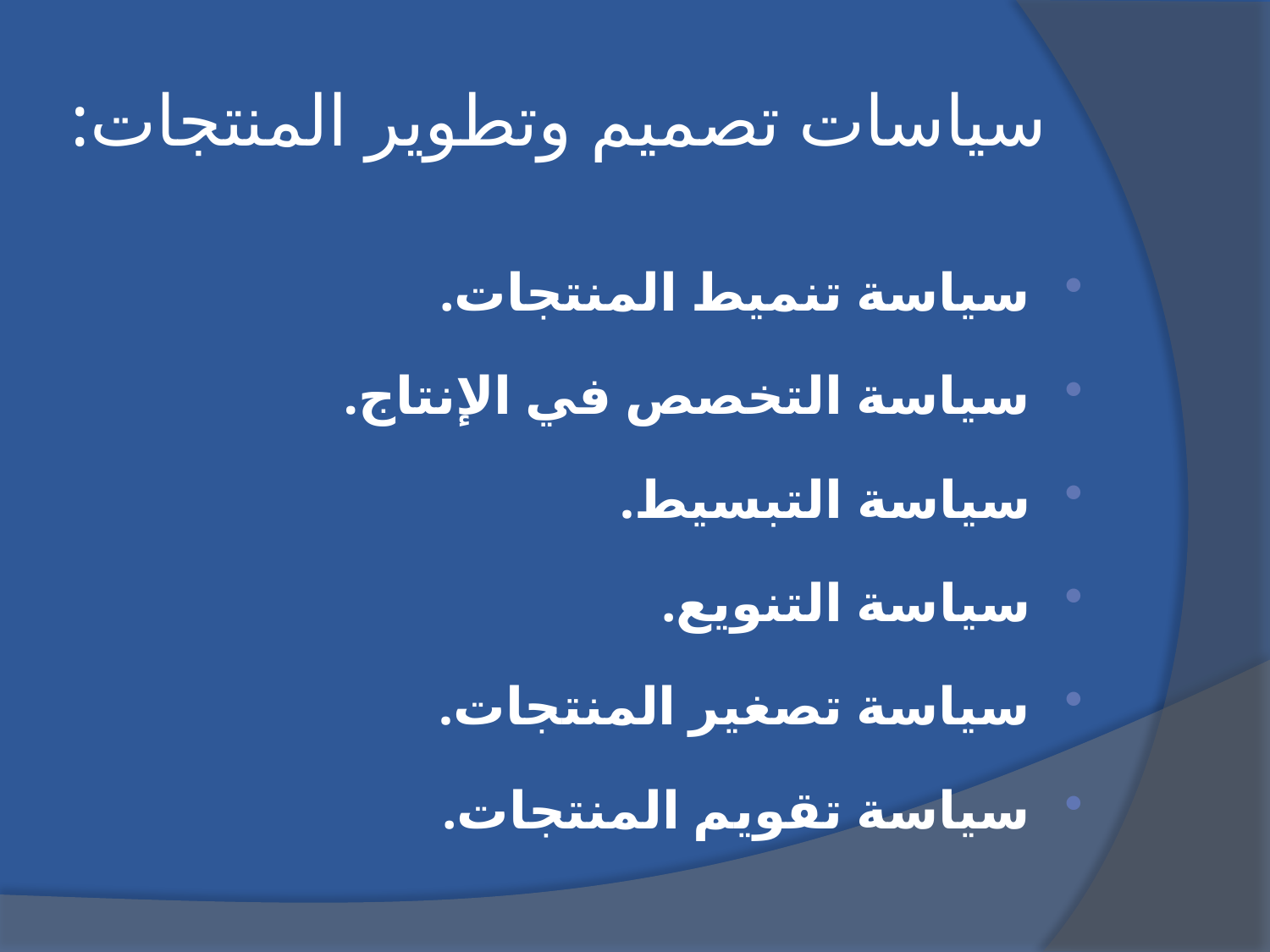

# سياسات تصميم وتطوير المنتجات:
سياسة تنميط المنتجات.
سياسة التخصص في الإنتاج.
سياسة التبسيط.
سياسة التنويع.
سياسة تصغير المنتجات.
سياسة تقويم المنتجات.